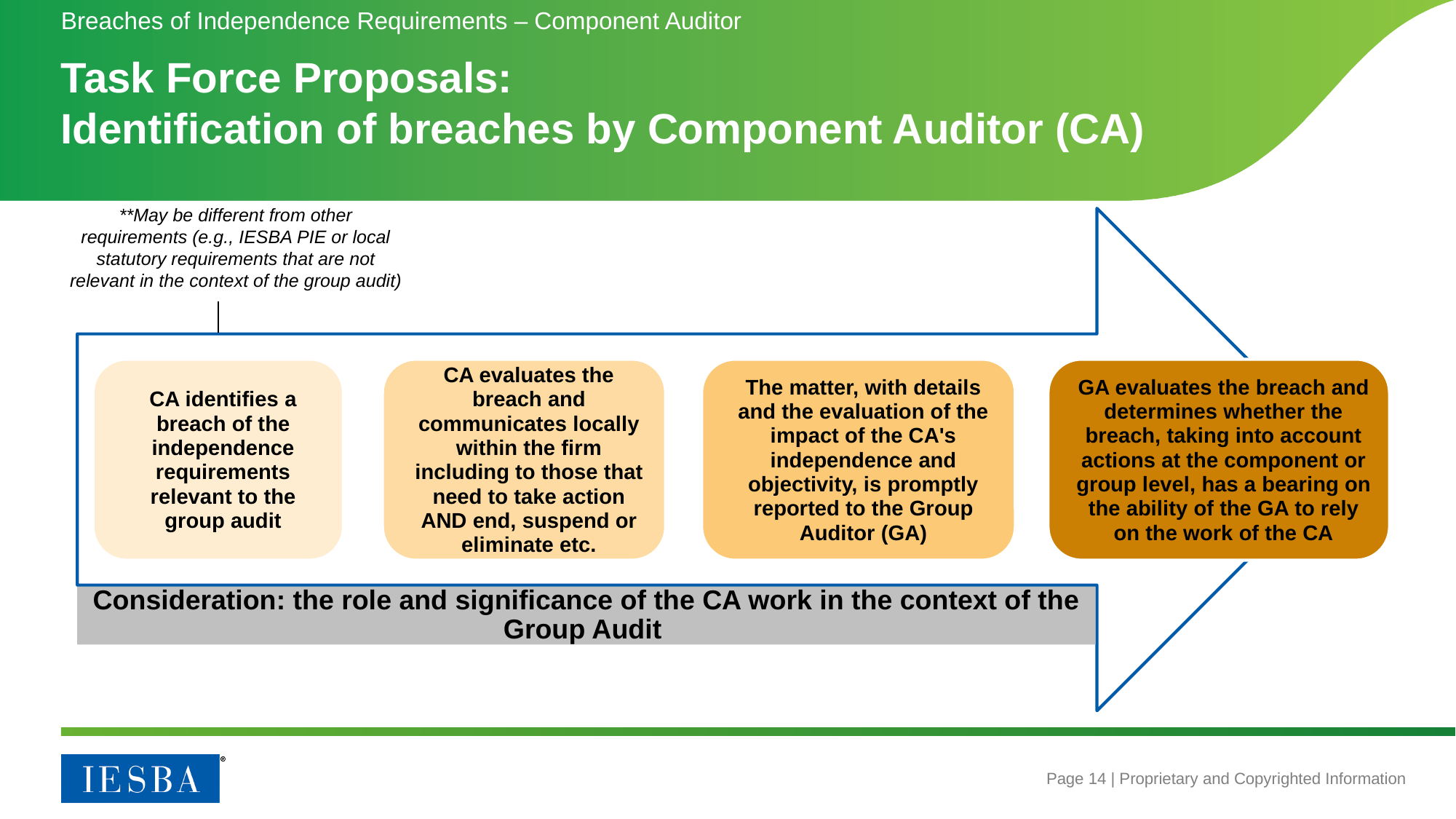

Breaches of Independence Requirements – Component Auditor

# Task Force Proposals: Identification of breaches by Component Auditor (CA)
CA identifies a breach of the independence requirements relevant to the group audit
CA evaluates the breach and communicates locally within the firm including to those that need to take action AND end, suspend or eliminate etc.
The matter, with details and the evaluation of the impact of the CA's independence and objectivity, is promptly reported to the Group Auditor (GA)
GA evaluates the breach and determines whether the breach, taking into account actions at the component or group level, has a bearing on the ability of the GA to rely on the work of the CA
**May be different from other requirements (e.g., IESBA PIE or local statutory requirements that are not relevant in the context of the group audit)

Consideration: the role and significance of the CA work in the context of the Group Audit